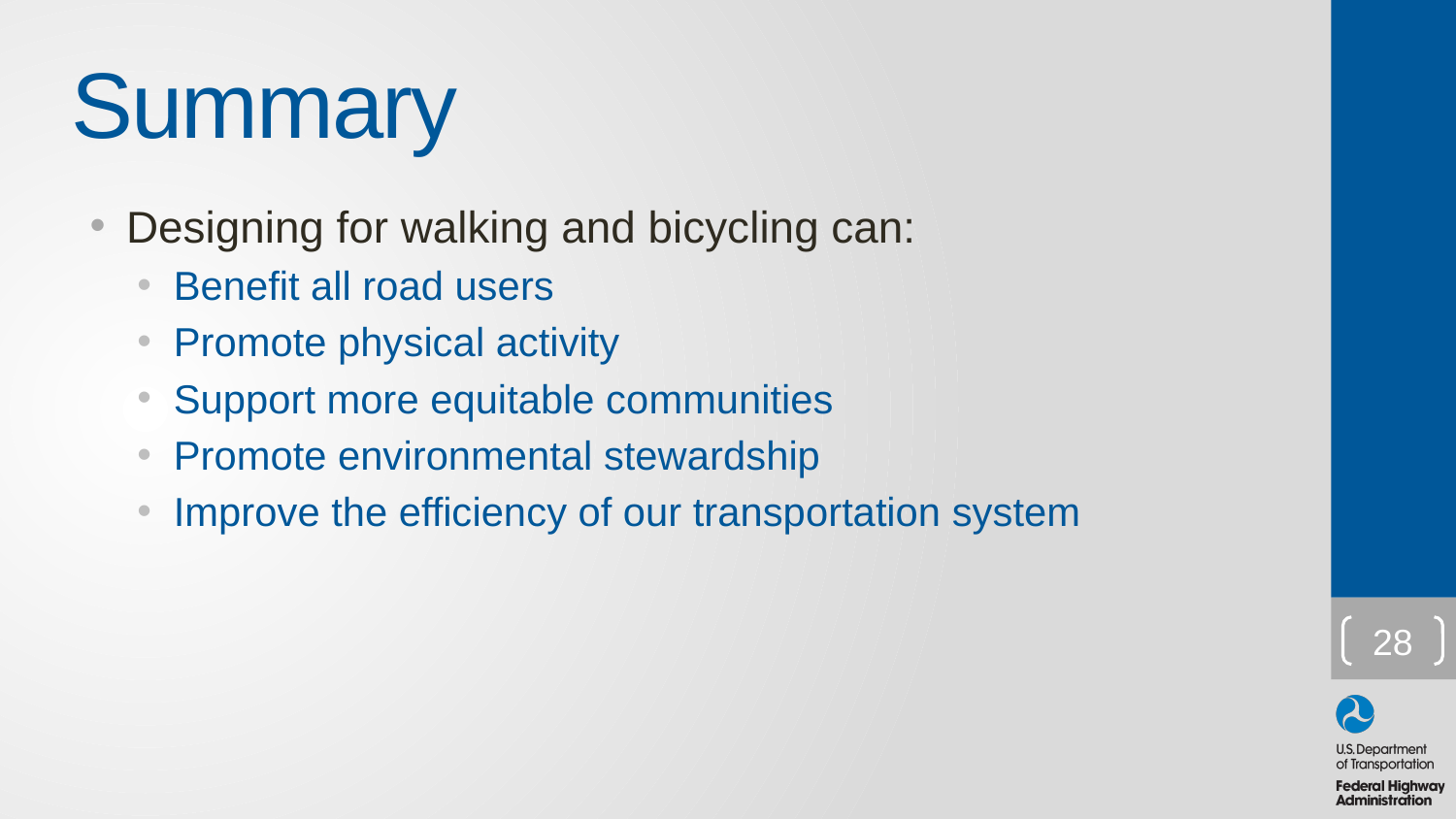

# Summary
Designing for walking and bicycling can:
Benefit all road users
Promote physical activity
Support more equitable communities
Promote environmental stewardship
Improve the efficiency of our transportation system

28